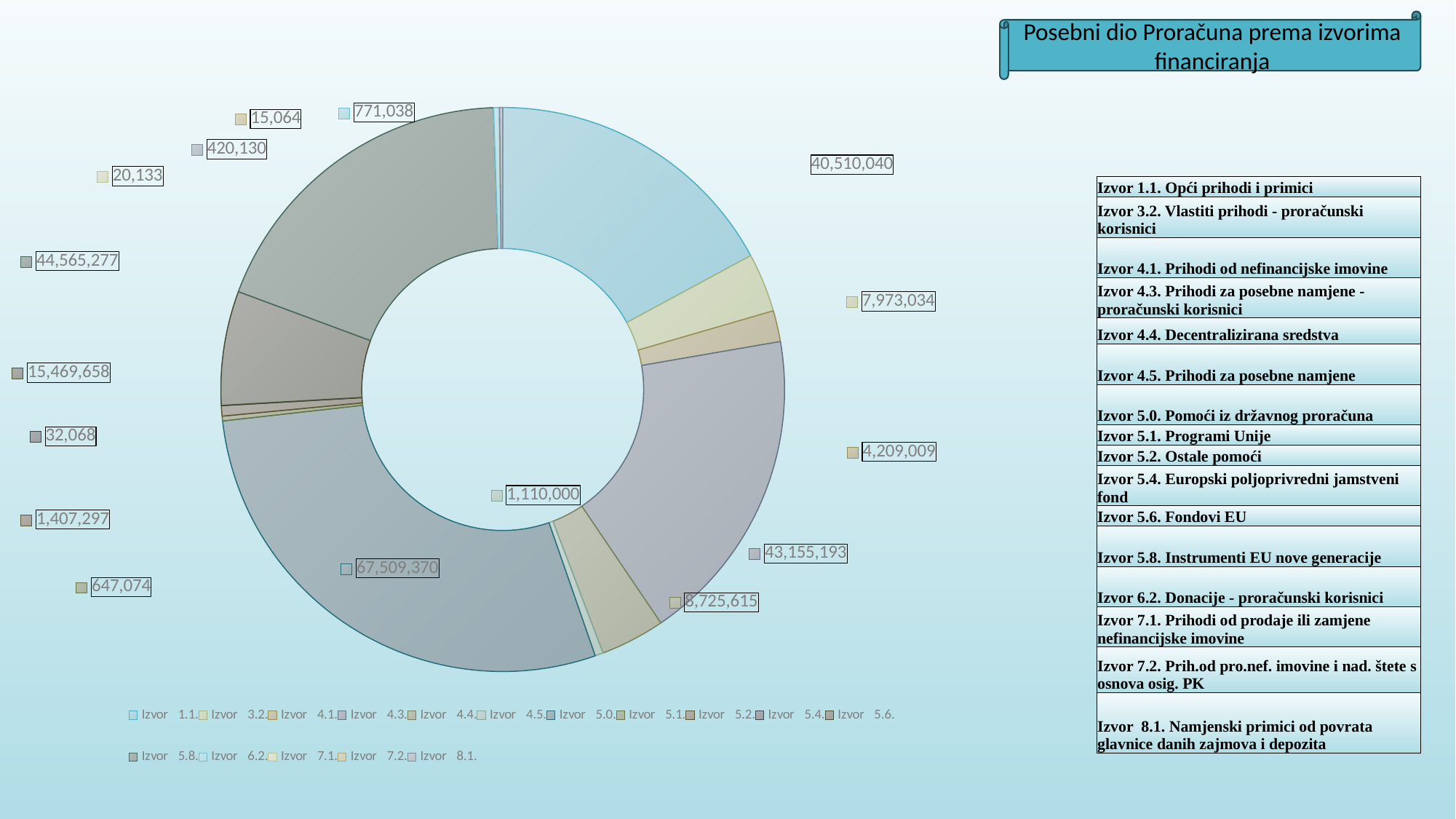

Posebni dio Proračuna prema izvorima financiranja

### Chart

| Category | Series 1 |
|---|---|
| Izvor   1.1. | 40510040.22 |
| Izvor   3.2. | 7973034.0 |
| Izvor   4.1. | 4209009.03 |
| Izvor   4.3. | 43155193.0 |
| Izvor   4.4. | 8725615.0 |
| Izvor   4.5. | 1110000.0 |
| Izvor   5.0. | 67509370.0 |
| Izvor   5.1. | 647074.0 |
| Izvor   5.2. | 1407297.0 |
| Izvor   5.4. | 32068.0 |
| Izvor   5.6. | 15469657.75 |
| Izvor   5.8. | 44565277.0 |
| Izvor   6.2. | 771038.0 |
| Izvor   7.1. | 20133.0 |
| Izvor   7.2. | 15064.0 |
| Izvor   8.1. | 420130.0 |
| Izvor 1.1. Opći prihodi i primici |
| --- |
| Izvor 3.2. Vlastiti prihodi - proračunski korisnici |
| Izvor 4.1. Prihodi od nefinancijske imovine |
| Izvor 4.3. Prihodi za posebne namjene - proračunski korisnici |
| Izvor 4.4. Decentralizirana sredstva |
| Izvor 4.5. Prihodi za posebne namjene |
| Izvor 5.0. Pomoći iz državnog proračuna |
| Izvor 5.1. Programi Unije |
| Izvor 5.2. Ostale pomoći |
| Izvor 5.4. Europski poljoprivredni jamstveni fond |
| Izvor 5.6. Fondovi EU |
| Izvor 5.8. Instrumenti EU nove generacije |
| Izvor 6.2. Donacije - proračunski korisnici |
| Izvor 7.1. Prihodi od prodaje ili zamjene nefinancijske imovine |
| Izvor 7.2. Prih.od pro.nef. imovine i nad. štete s osnova osig. PK |
| Izvor 8.1. Namjenski primici od povrata glavnice danih zajmova i depozita |